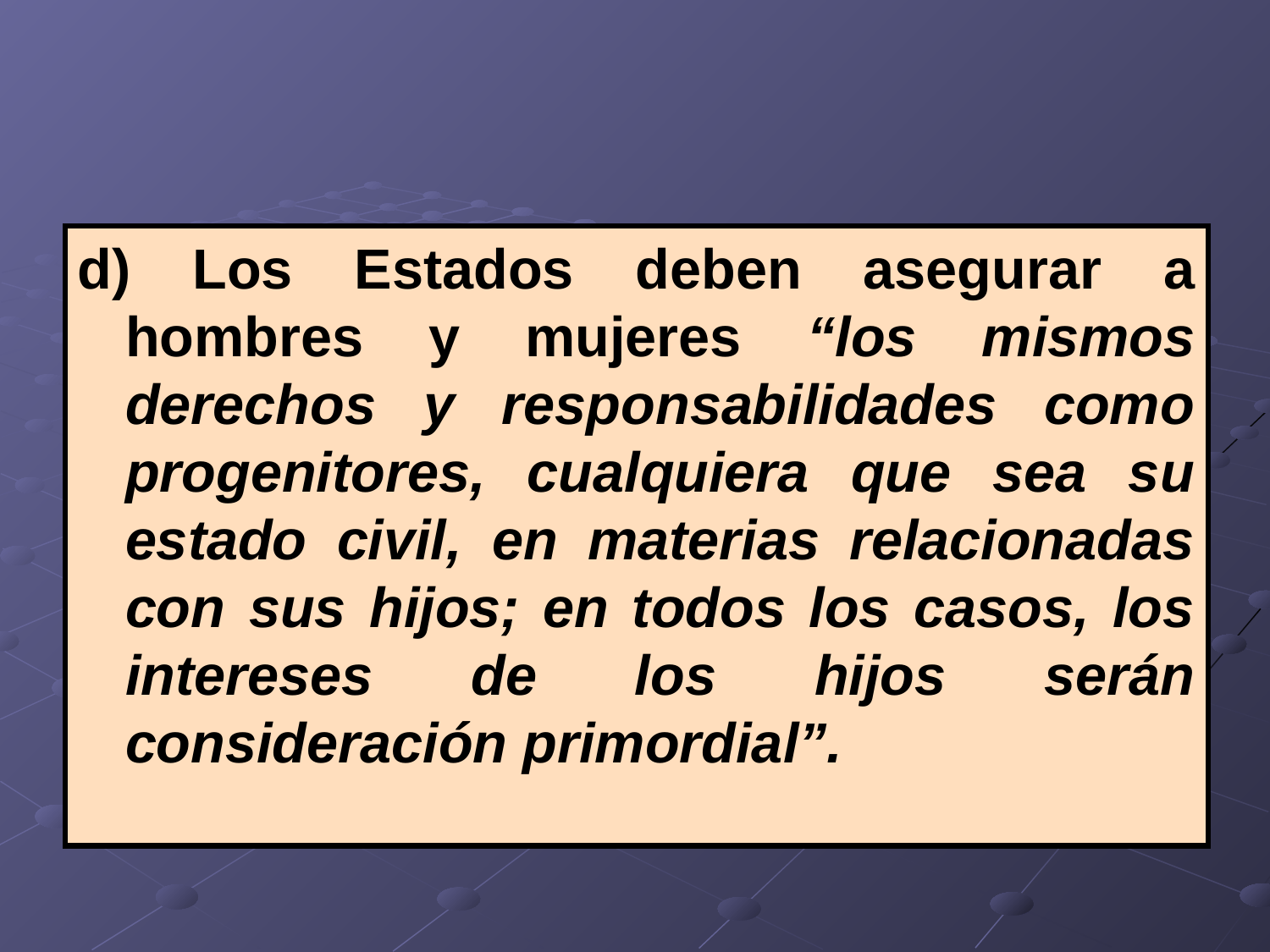

d) Los Estados deben asegurar a hombres y mujeres “los mismos derechos y responsabilidades como progenitores, cualquiera que sea su estado civil, en materias relacionadas con sus hijos; en todos los casos, los intereses de los hijos serán consideración primordial”.